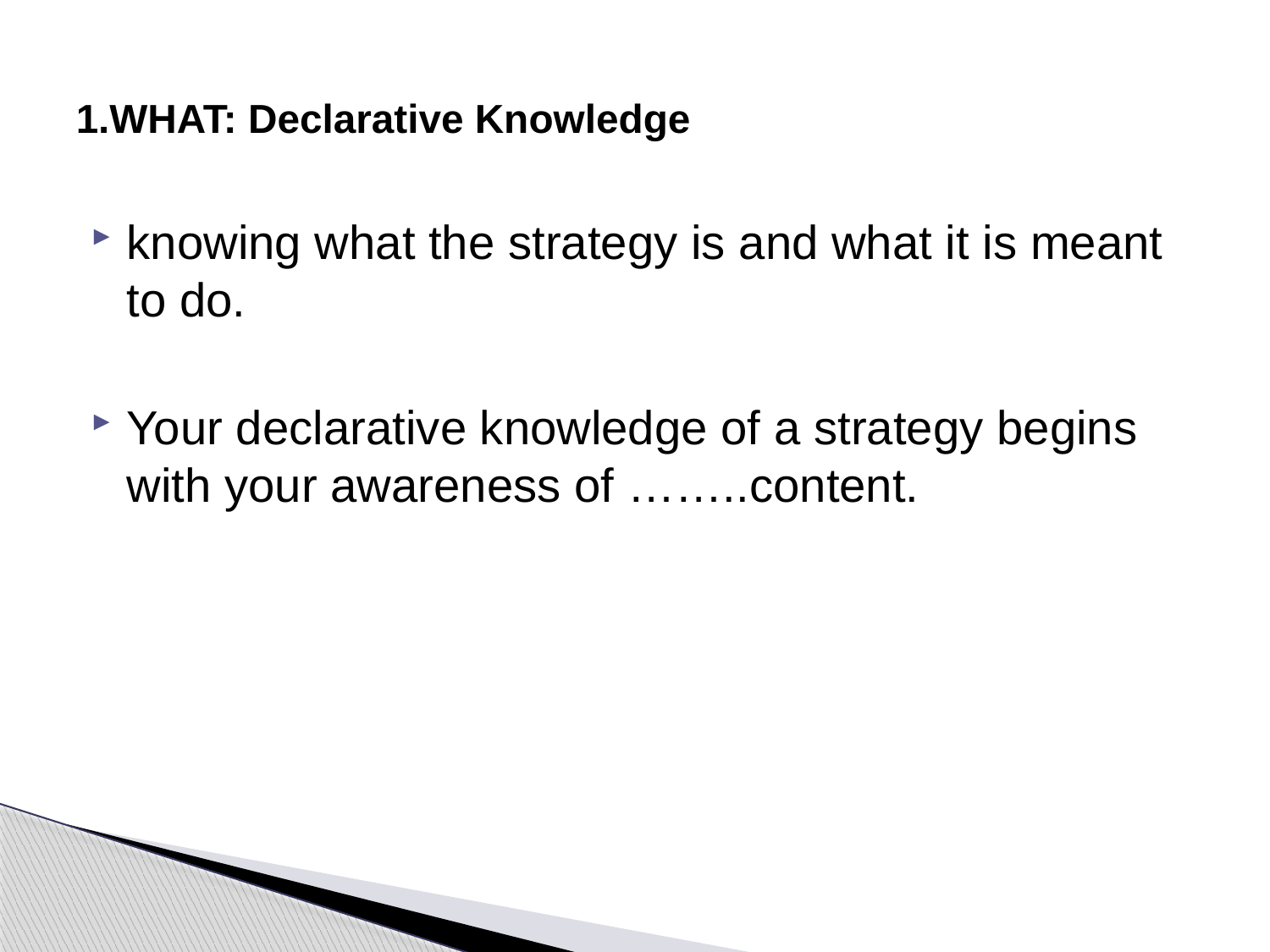

# 1.WHAT: Declarative Knowledge
knowing what the strategy is and what it is meant to do.

Your declarative knowledge of a strategy begins with your awareness of ……..content.